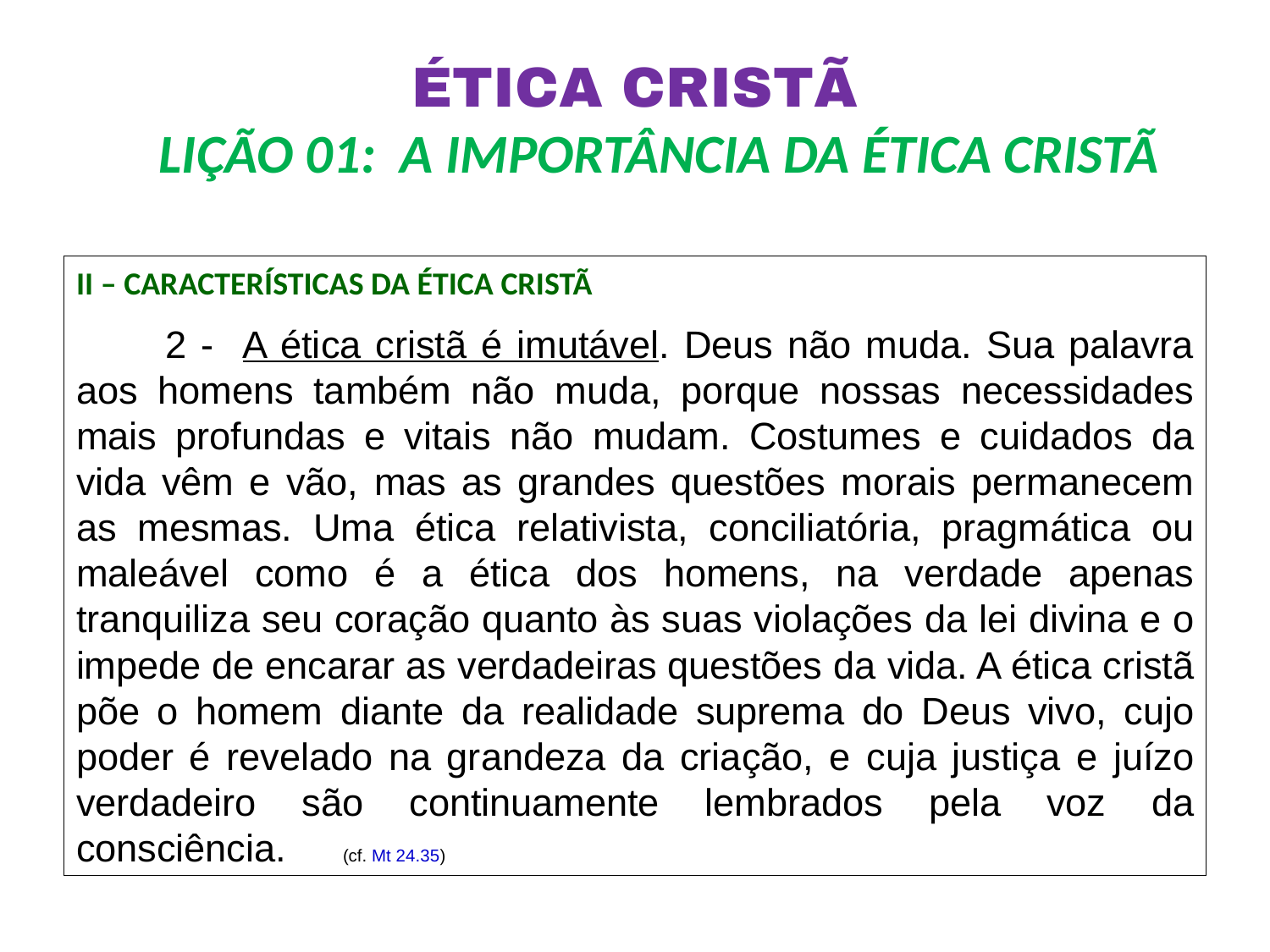

# ÉTICA CRISTÃ LIÇÃO 01:  A IMPORTÂNCIA DA ÉTICA CRISTÃ
II – CARACTERÍSTICAS DA ÉTICA CRISTÃ

	2 -  A ética cristã é imutável. Deus não muda. Sua palavra aos homens também não muda, porque nossas necessidades mais profundas e vitais não mudam. Costumes e cuidados da vida vêm e vão, mas as grandes questões morais permanecem as mesmas. Uma ética relativista, conciliatória, pragmática ou maleável como é a ética dos homens, na verdade apenas tranquiliza seu coração quanto às suas violações da lei divina e o impede de encarar as verdadeiras questões da vida. A ética cristã põe o homem diante da realidade suprema do Deus vivo, cujo poder é revelado na grandeza da criação, e cuja justiça e juízo verdadeiro são continuamente lembrados pela voz da consciência.	(cf. Mt 24.35)